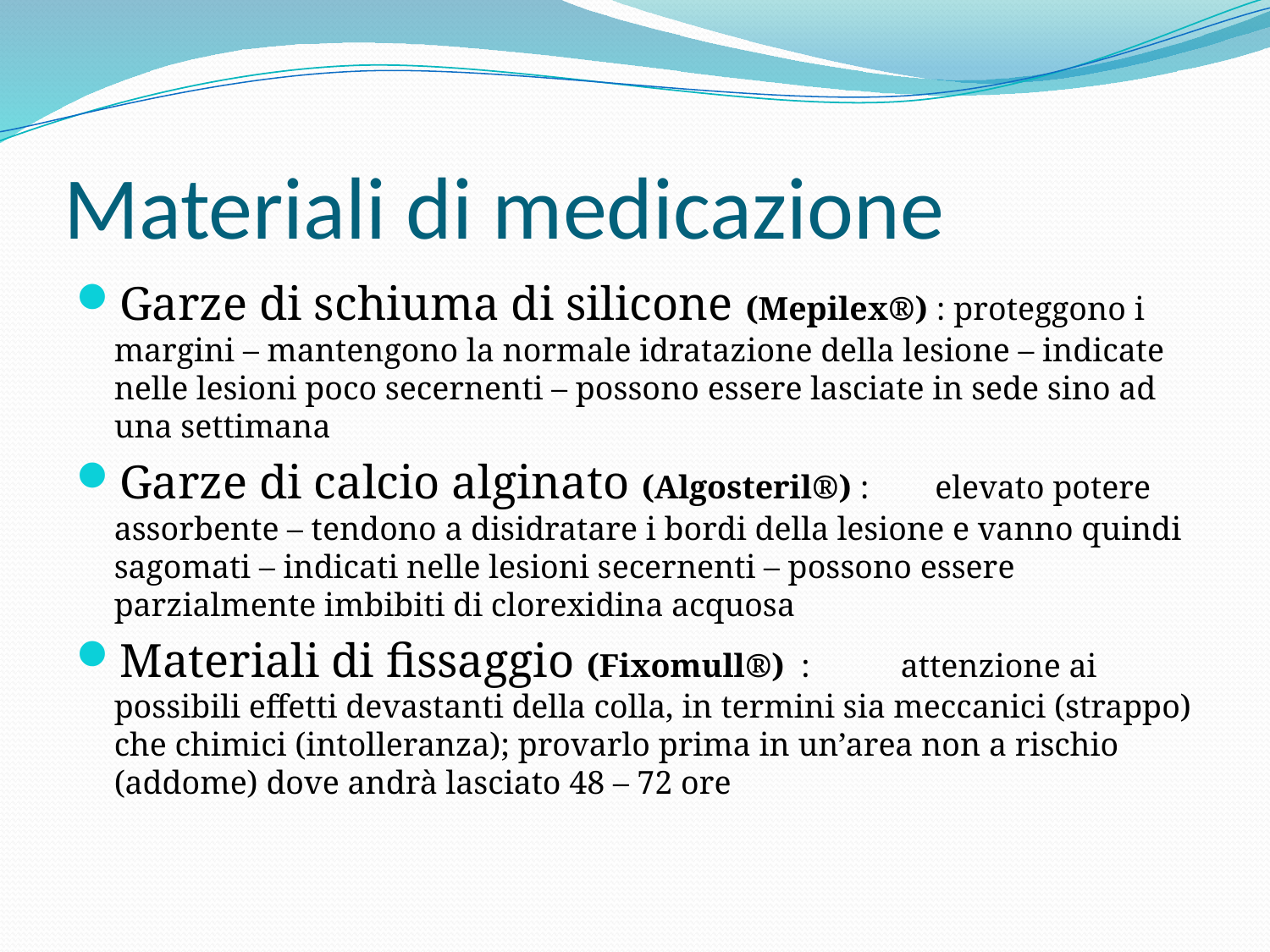

# Materiali di medicazione
Garze di schiuma di silicone (Mepilex®) : proteggono i margini – mantengono la normale idratazione della lesione – indicate nelle lesioni poco secernenti – possono essere lasciate in sede sino ad una settimana
Garze di calcio alginato (Algosteril®) :        elevato potere assorbente – tendono a disidratare i bordi della lesione e vanno quindi sagomati – indicati nelle lesioni secernenti – possono essere parzialmente imbibiti di clorexidina acquosa
Materiali di fissaggio (Fixomull®)  :           attenzione ai possibili effetti devastanti della colla, in termini sia meccanici (strappo) che chimici (intolleranza); provarlo prima in un’area non a rischio (addome) dove andrà lasciato 48 – 72 ore